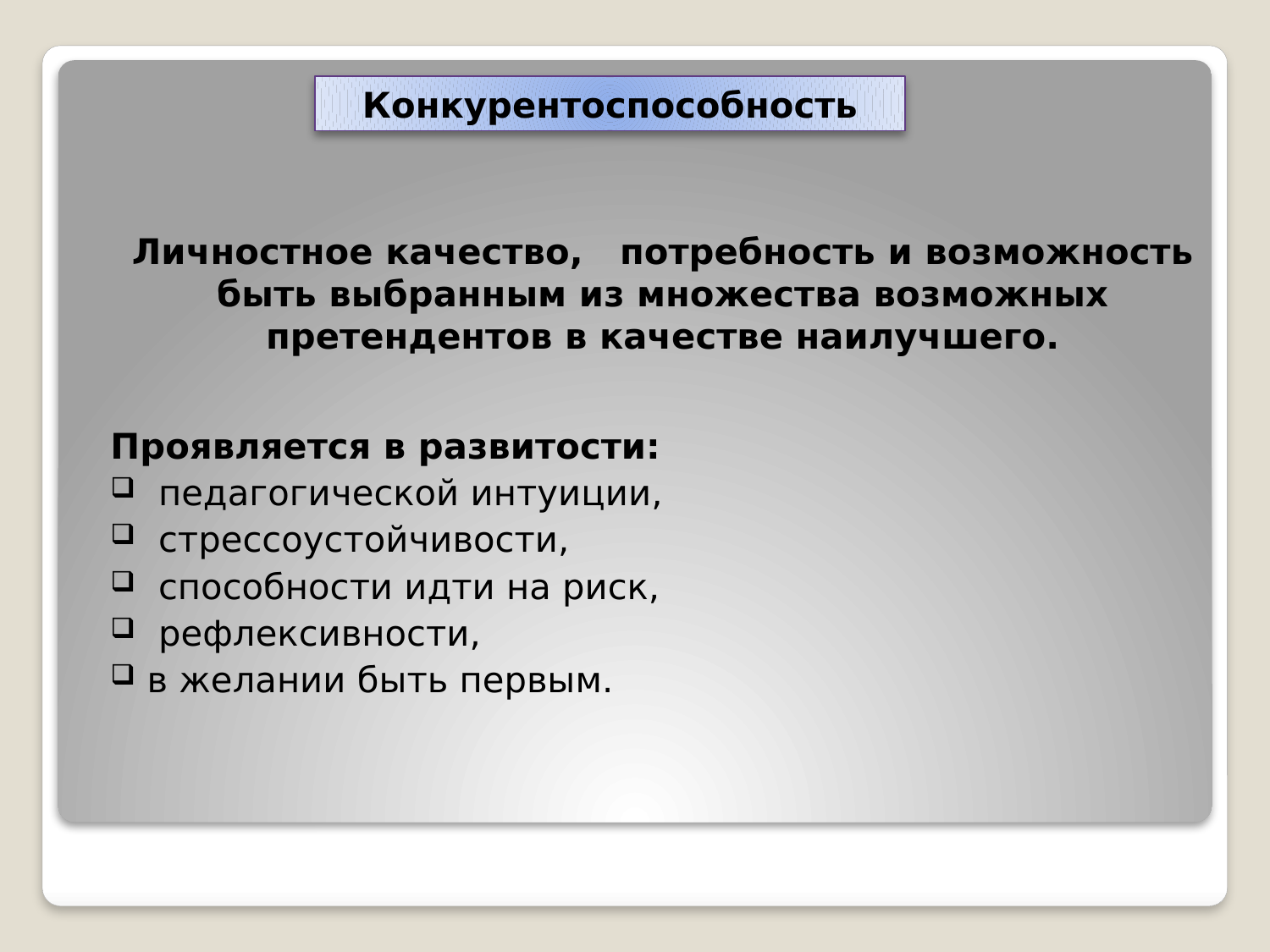

Конкурентоспособность
Личностное качество,   потребность и возможность быть выбранным из множества возможных претендентов в качестве наилучшего.

Проявляется в развитости:
 педагогической интуиции,
 стрессоустойчивости,
 способности идти на риск,
 рефлексивности,
в желании быть первым.